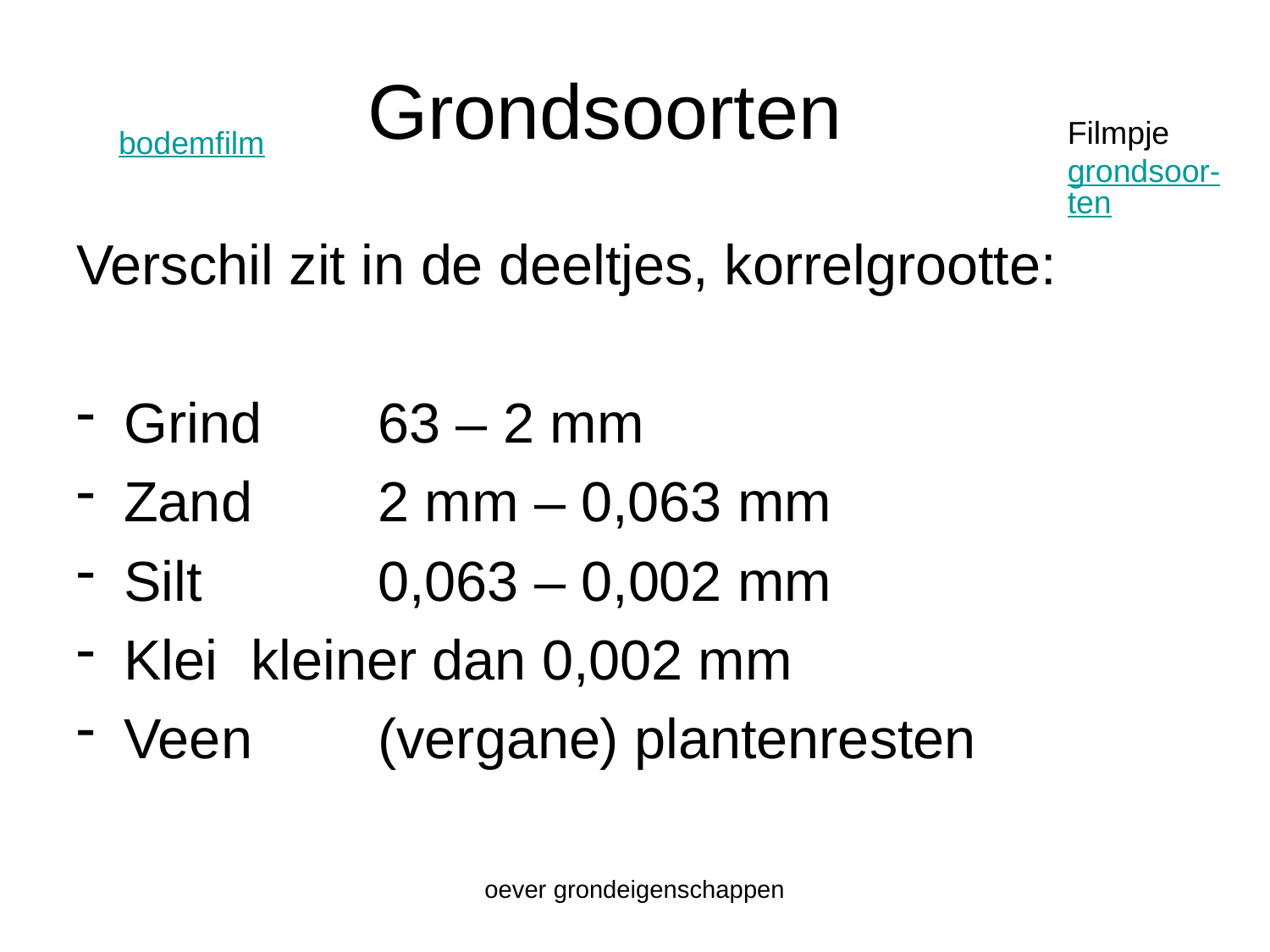

# Grondsoorten
Filmpje grondsoor-ten
bodemfilm
Verschil zit in de deeltjes, korrelgrootte:

Grind  	63 – 2 mm
Zand	2 mm – 0,063 mm
Silt		0,063 – 0,002 mm
Klei	kleiner dan 0,002 mm
Veen	(vergane) plantenresten
oever grondeigenschappen